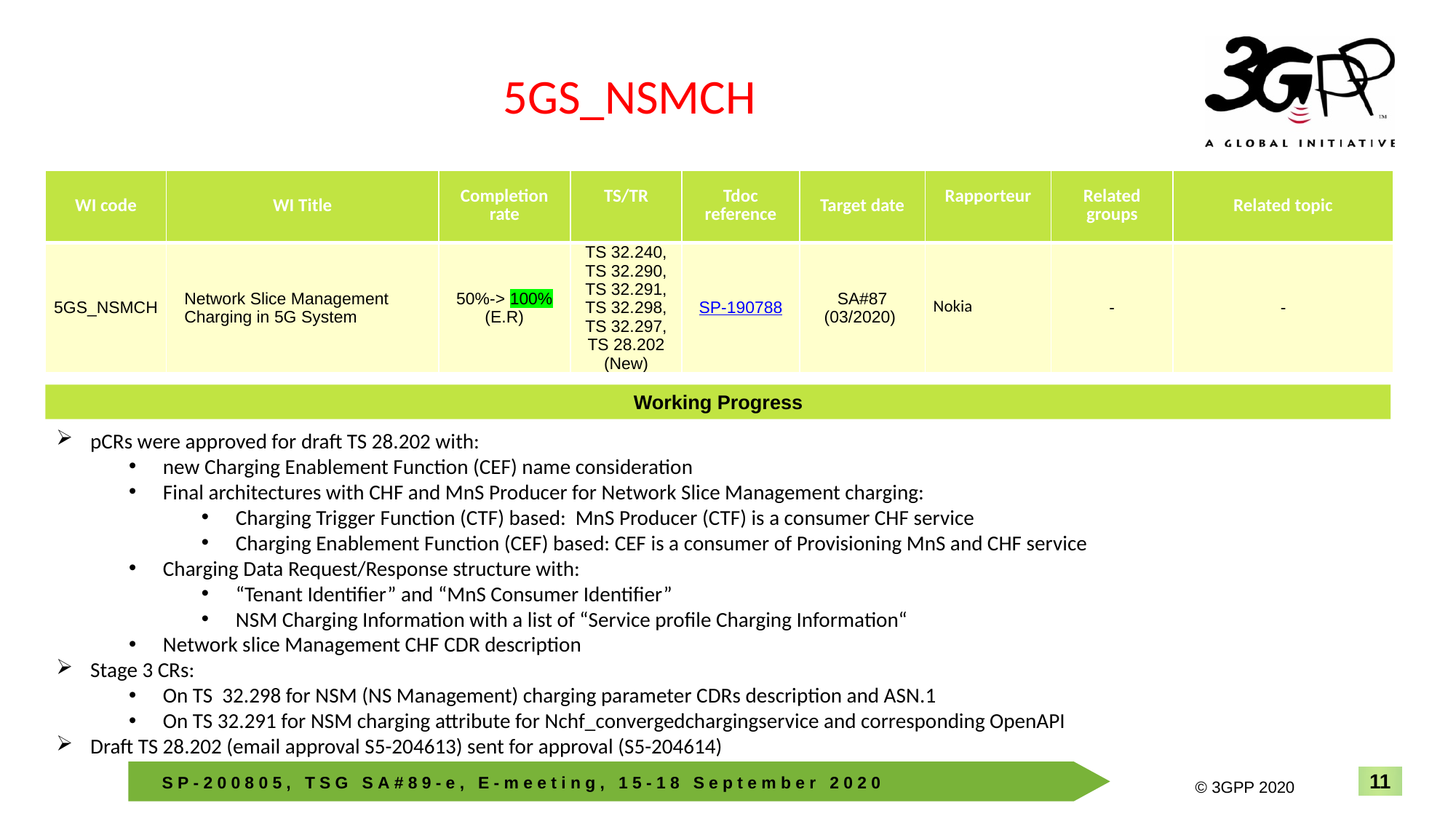

5GS_NSMCH
| WI code | WI Title | Completion rate | TS/TR | Tdoc reference | Target date | Rapporteur | Related groups | Related topic |
| --- | --- | --- | --- | --- | --- | --- | --- | --- |
| 5GS\_NSMCH | Network Slice Management Charging in 5G System | 50%-> 100% (E.R) | TS 32.240, TS 32.290, TS 32.291, TS 32.298, TS 32.297, TS 28.202 (New) | SP-190788 | SA#87 (03/2020) | Nokia | - | - |
Working Progress
pCRs were approved for draft TS 28.202 with:
new Charging Enablement Function (CEF) name consideration
Final architectures with CHF and MnS Producer for Network Slice Management charging:
Charging Trigger Function (CTF) based:  MnS Producer (CTF) is a consumer CHF service
Charging Enablement Function (CEF) based: CEF is a consumer of Provisioning MnS and CHF service
Charging Data Request/Response structure with:
“Tenant Identifier” and “MnS Consumer Identifier”
NSM Charging Information with a list of “Service profile Charging Information“
Network slice Management CHF CDR description
Stage 3 CRs:
On TS  32.298 for NSM (NS Management) charging parameter CDRs description and ASN.1
On TS 32.291 for NSM charging attribute for Nchf_convergedchargingservice and corresponding OpenAPI
Draft TS 28.202 (email approval S5-204613) sent for approval (S5-204614)